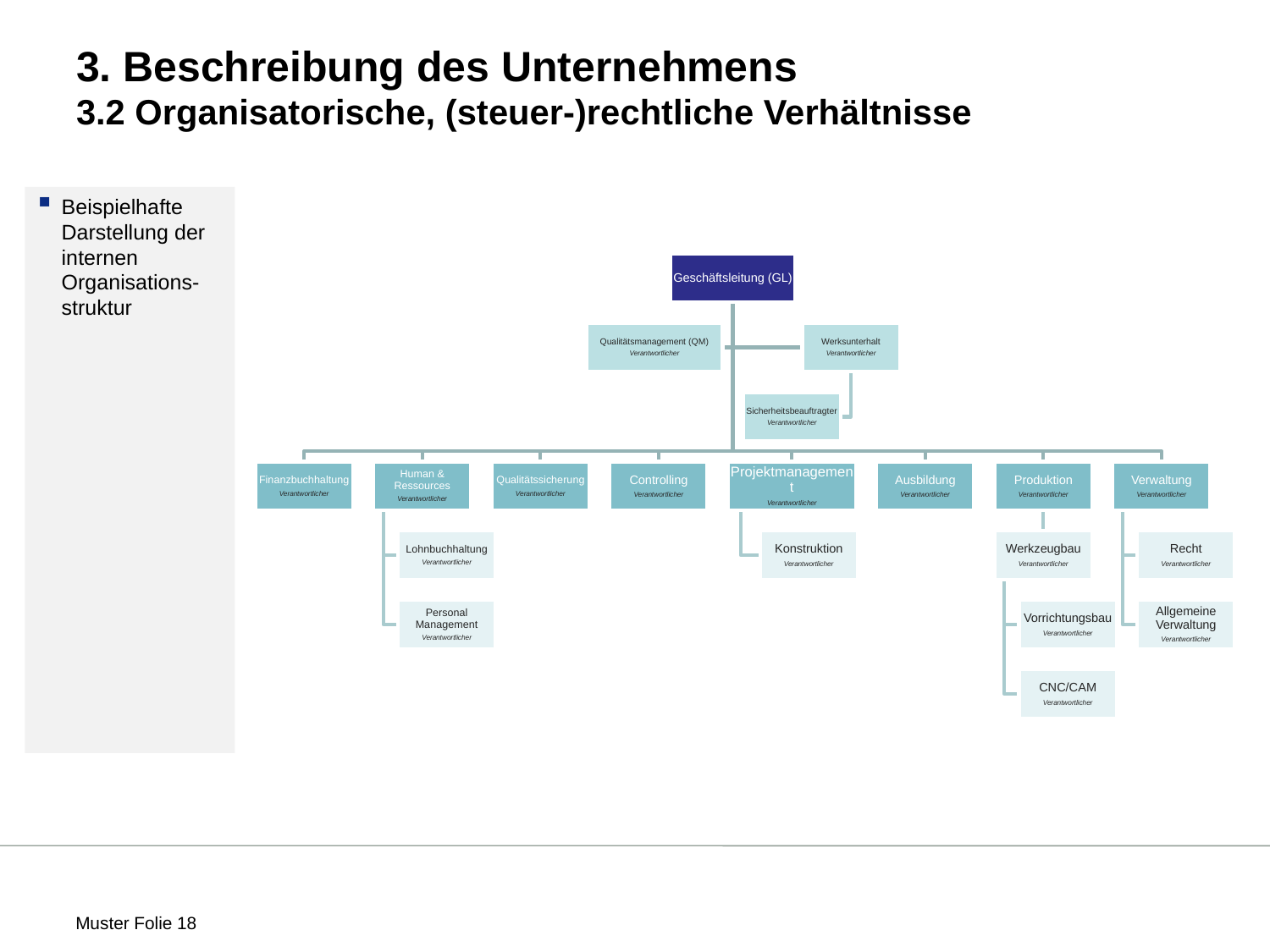

# 3. Beschreibung des Unternehmens 3.2 Organisatorische, (steuer-)rechtliche Verhältnisse
Geschäftsleitung (GL)
Finanzbuchhaltung
Verantwortlicher
Human & Ressources
Verantwortlicher
Lohnbuchhaltung
Verantwortlicher
Personal Management
Verantwortlicher
Qualitätssicherung
Verantwortlicher
Controlling
Verantwortlicher
Projektmanagement
Verantwortlicher
Konstruktion
Verantwortlicher
Ausbildung
Verantwortlicher
Produktion
Verantwortlicher
Werkzeugbau
Verantwortlicher
Vorrichtungsbau
Verantwortlicher
CNC/CAM
Verantwortlicher
Verwaltung
Verantwortlicher
Recht
Verantwortlicher
Allgemeine Verwaltung
Verantwortlicher
Qualitätsmanagement (QM)
Verantwortlicher
Werksunterhalt
Verantwortlicher
Sicherheitsbeauftragter
Verantwortlicher
Beispielhafte Darstellung der internen Organisations-struktur
 Muster Folie 18